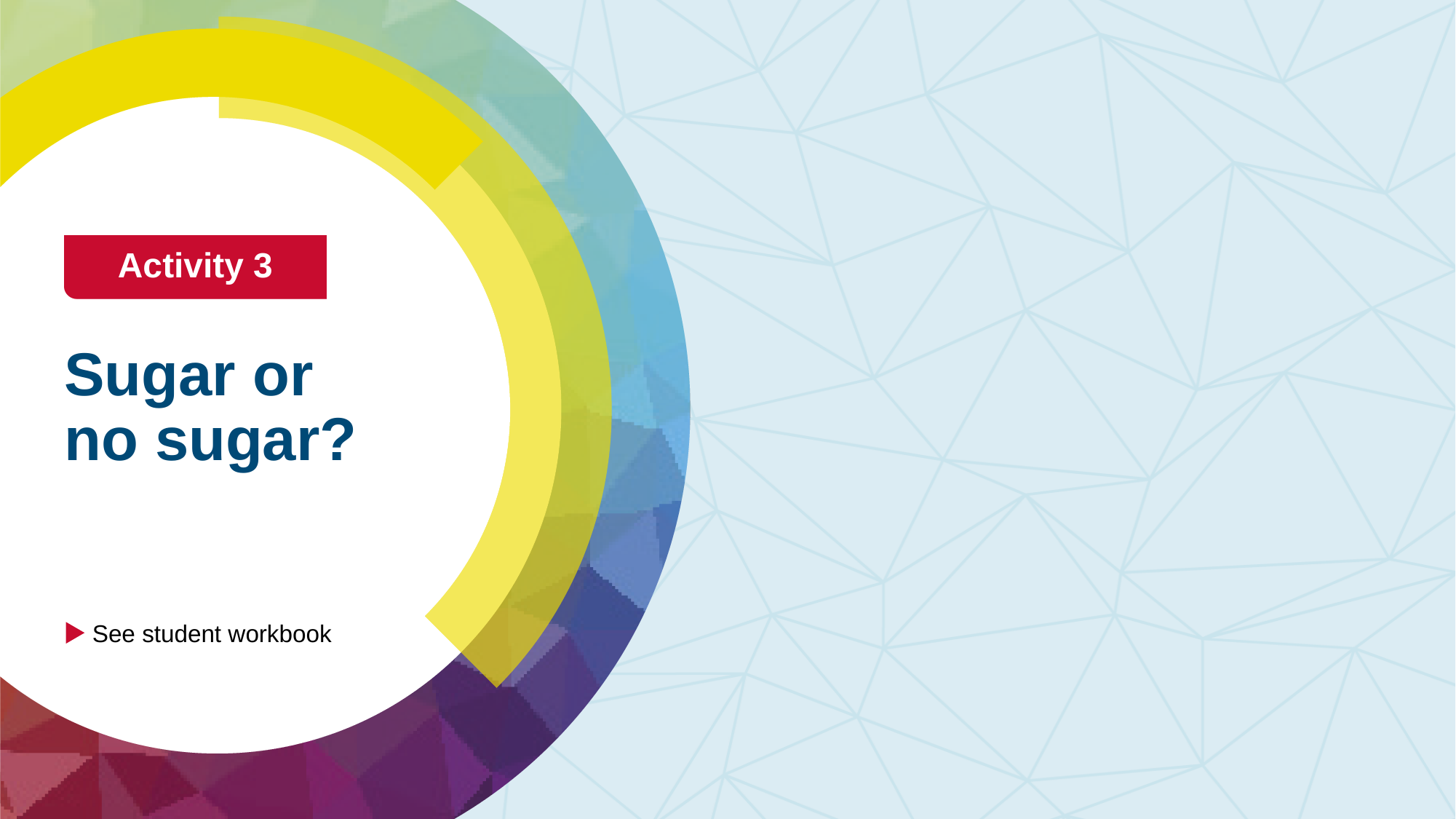

Activity 3
# Sugar or no sugar?
See student workbook